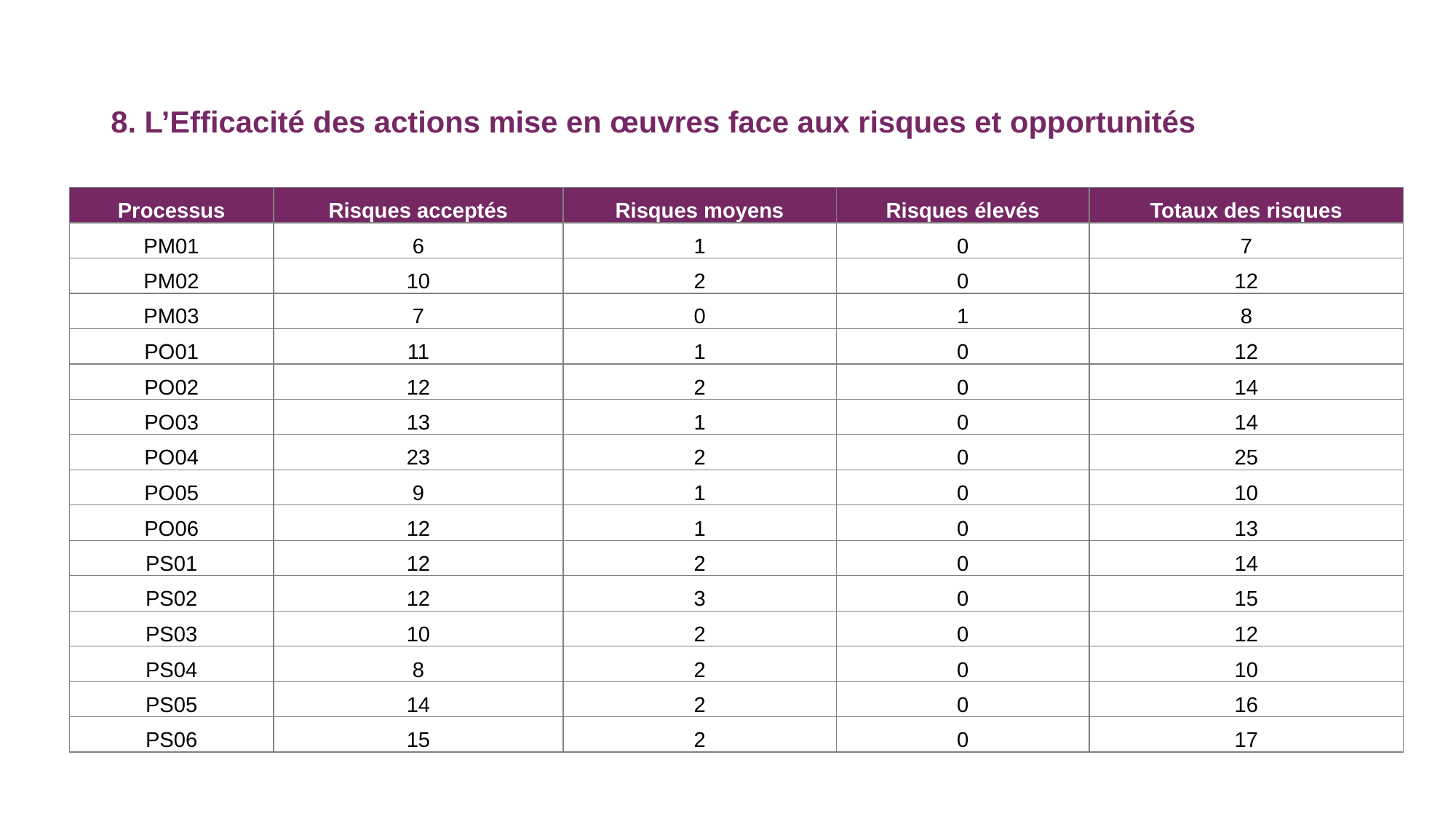

# 8. L’Efficacité des actions mise en œuvres face aux risques et opportunités
| Processus | Risques acceptés | Risques moyens | Risques élevés | Totaux des risques |
| --- | --- | --- | --- | --- |
| PM01 | 6 | 1 | 0 | 7 |
| PM02 | 10 | 2 | 0 | 12 |
| PM03 | 7 | 0 | 1 | 8 |
| PO01 | 11 | 1 | 0 | 12 |
| PO02 | 12 | 2 | 0 | 14 |
| PO03 | 13 | 1 | 0 | 14 |
| PO04 | 23 | 2 | 0 | 25 |
| PO05 | 9 | 1 | 0 | 10 |
| PO06 | 12 | 1 | 0 | 13 |
| PS01 | 12 | 2 | 0 | 14 |
| PS02 | 12 | 3 | 0 | 15 |
| PS03 | 10 | 2 | 0 | 12 |
| PS04 | 8 | 2 | 0 | 10 |
| PS05 | 14 | 2 | 0 | 16 |
| PS06 | 15 | 2 | 0 | 17 |